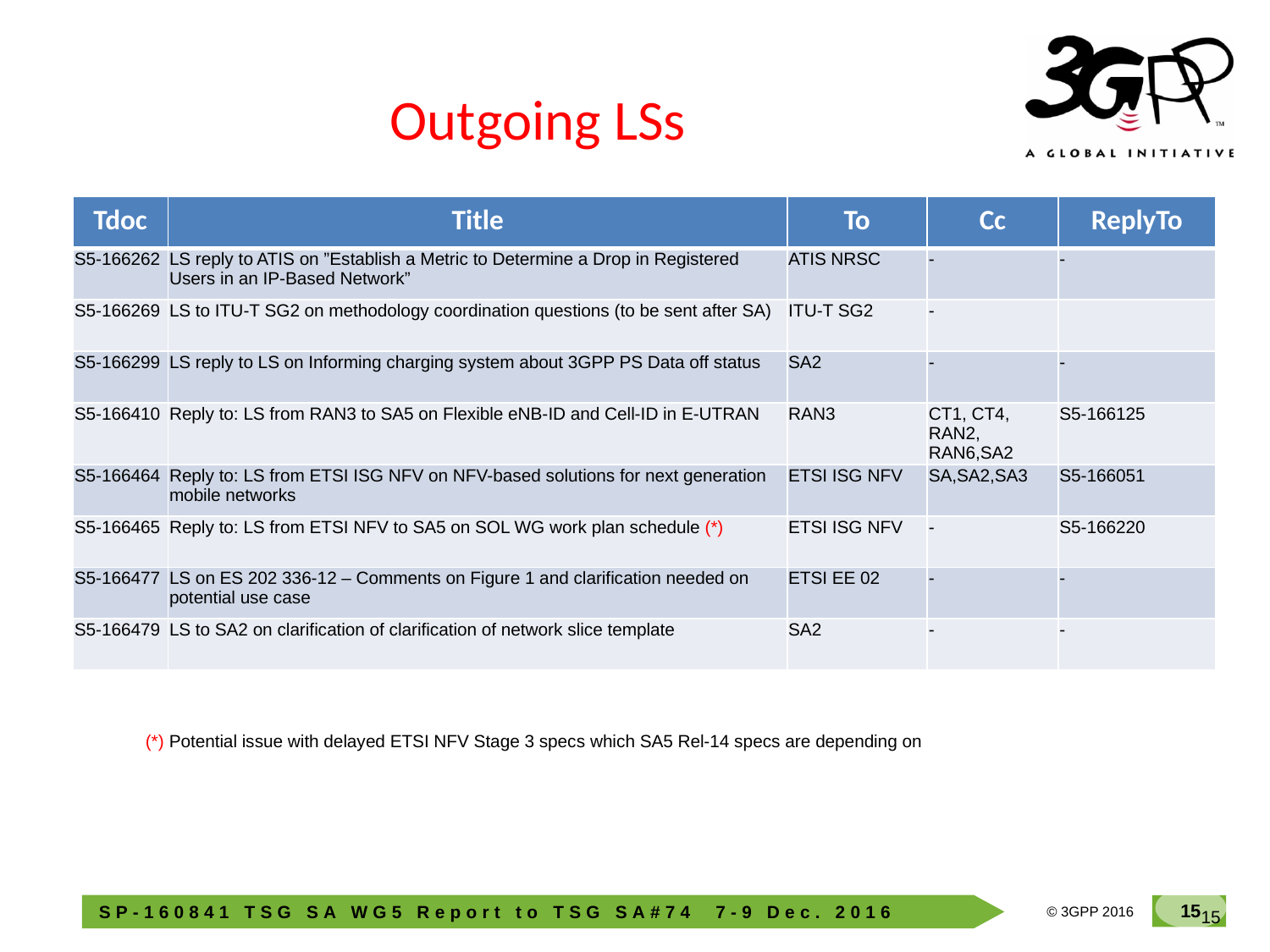

# Outgoing LSs
| Tdoc | Title | To | Cc | ReplyTo |
| --- | --- | --- | --- | --- |
| S5-166262 | LS reply to ATIS on ”Establish a Metric to Determine a Drop in Registered Users in an IP-Based Network” | ATIS NRSC | - | - |
| S5-166269 | LS to ITU-T SG2 on methodology coordination questions (to be sent after SA) | ITU-T SG2 | - |  |
| S5-166299 | LS reply to LS on Informing charging system about 3GPP PS Data off status | SA2 | - | - |
| S5-166410 | Reply to: LS from RAN3 to SA5 on Flexible eNB-ID and Cell-ID in E-UTRAN | RAN3 | CT1, CT4, RAN2, RAN6,SA2 | S5-166125 |
| S5-166464 | Reply to: LS from ETSI ISG NFV on NFV-based solutions for next generation mobile networks | ETSI ISG NFV | SA,SA2,SA3 | S5-166051 |
| S5-166465 | Reply to: LS from ETSI NFV to SA5 on SOL WG work plan schedule (\*) | ETSI ISG NFV | - | S5-166220 |
| S5-166477 | LS on ES 202 336-12 – Comments on Figure 1 and clarification needed on potential use case | ETSI EE 02 | - | - |
| S5-166479 | LS to SA2 on clarification of clarification of network slice template | SA2 | - | - |
(*) Potential issue with delayed ETSI NFV Stage 3 specs which SA5 Rel-14 specs are depending on
15